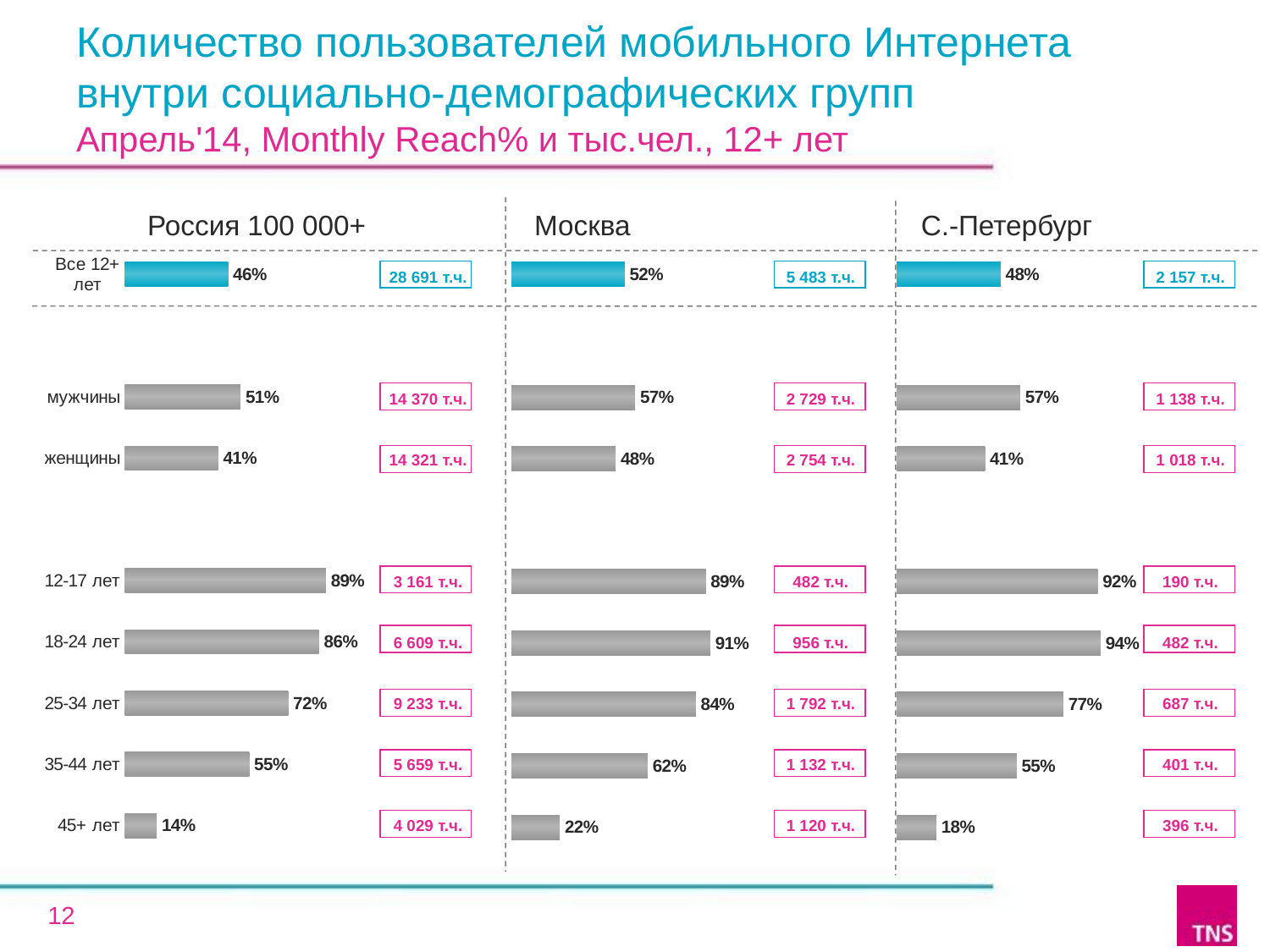

# Количество пользователей мобильного Интернета внутри социально-демографических групп Апрель'14, Monthly Reach% и тыс.чел., 12+ лет
Россия 100 000+
Москва
С.-Петербург

### Chart

| Category | % |
|---|---|
| Все 12+ лет | 51.6 |
|  | None |
| мужчины | 56.5 |
| женщины | 47.6 |
|  | None |
| 12-17 лет | 88.7 |
| 18-24 лет | 90.8 |
| 25-34 лет | 84.2 |
| 35-44 лет | 62.2 |
| 45+ лет | 22.1 |

### Chart

| Category | % |
|---|---|
| Все 12+ лет | 47.7 |
|  | None |
| мужчины | 56.7 |
| женщины | 40.5 |
|  | None |
| 12-17 лет | 92.2 |
| 18-24 лет | 93.6 |
| 25-34 лет | 76.5 |
| 35-44 лет | 55.1 |
| 45+ лет | 18.2 |

### Chart

| Category | % |
|---|---|
| Все 12+ лет | 45.6 |
|  | None |
| мужчины | 51.1 |
| женщины | 41.2 |
|  | None |
| 12-17 лет | 88.9 |
| 18-24 лет | 85.8 |
| 25-34 лет | 72.2 |
| 35-44 лет | 55.0 |
| 45+ лет | 14.1 |
| 28 691 т.ч. |
| --- |
|  |
| 14 370 т.ч. |
| 14 321 т.ч. |
|  |
| 3 161 т.ч. |
| 6 609 т.ч. |
| 9 233 т.ч. |
| 5 659 т.ч. |
| 4 029 т.ч. |
| 5 483 т.ч. |
| --- |
|  |
| 2 729 т.ч. |
| 2 754 т.ч. |
|  |
| 482 т.ч. |
| 956 т.ч. |
| 1 792 т.ч. |
| 1 132 т.ч. |
| 1 120 т.ч. |
| 2 157 т.ч. |
| --- |
|  |
| 1 138 т.ч. |
| 1 018 т.ч. |
|  |
| 190 т.ч. |
| 482 т.ч. |
| 687 т.ч. |
| 401 т.ч. |
| 396 т.ч. |

12